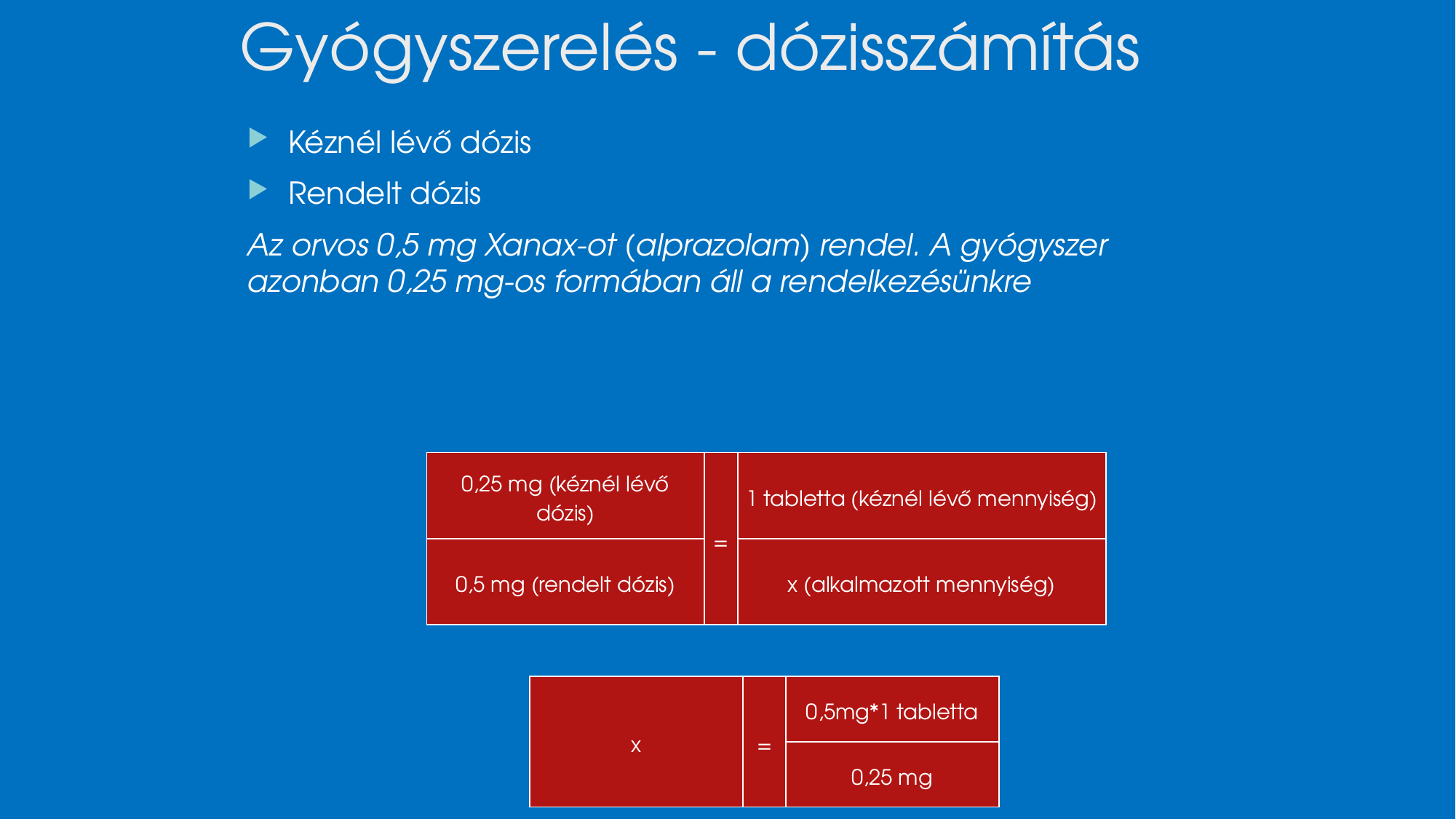

# Gyógyszerelés - dózisszámítás
Kéznél lévő dózis
Rendelt dózis
Az orvos 0,5 mg Xanax-ot (alprazolam) rendel. A gyógyszer azonban 0,25 mg-os formában áll a rendelkezésünkre

| 0,25 mg (kéznél lévő dózis) | = | 1 tabletta (kéznél lévő mennyiség) |
| --- | --- | --- |
| 0,5 mg (rendelt dózis) |  | x (alkalmazott mennyiség) |
| x | = | 0,5mg\*1 tabletta |
| --- | --- | --- |
|  |  | 0,25 mg |